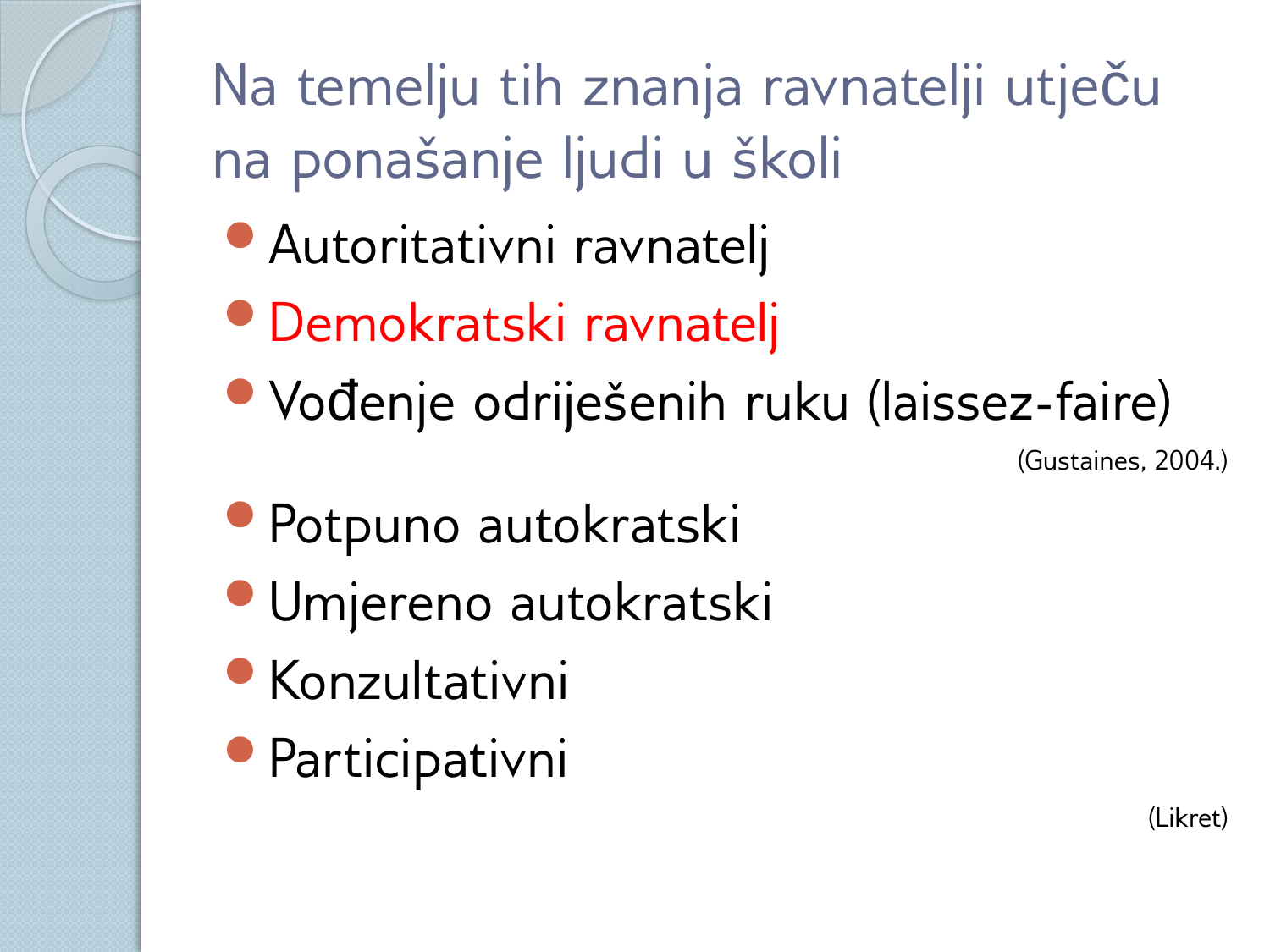

# Na temelju tih znanja ravnatelji utječu na ponašanje ljudi u školi
Autoritativni ravnatelj
Demokratski ravnatelj
Vođenje odriješenih ruku (laissez-faire)
(Gustaines, 2004.)
Potpuno autokratski
Umjereno autokratski
Konzultativni
Participativni
(Likret)